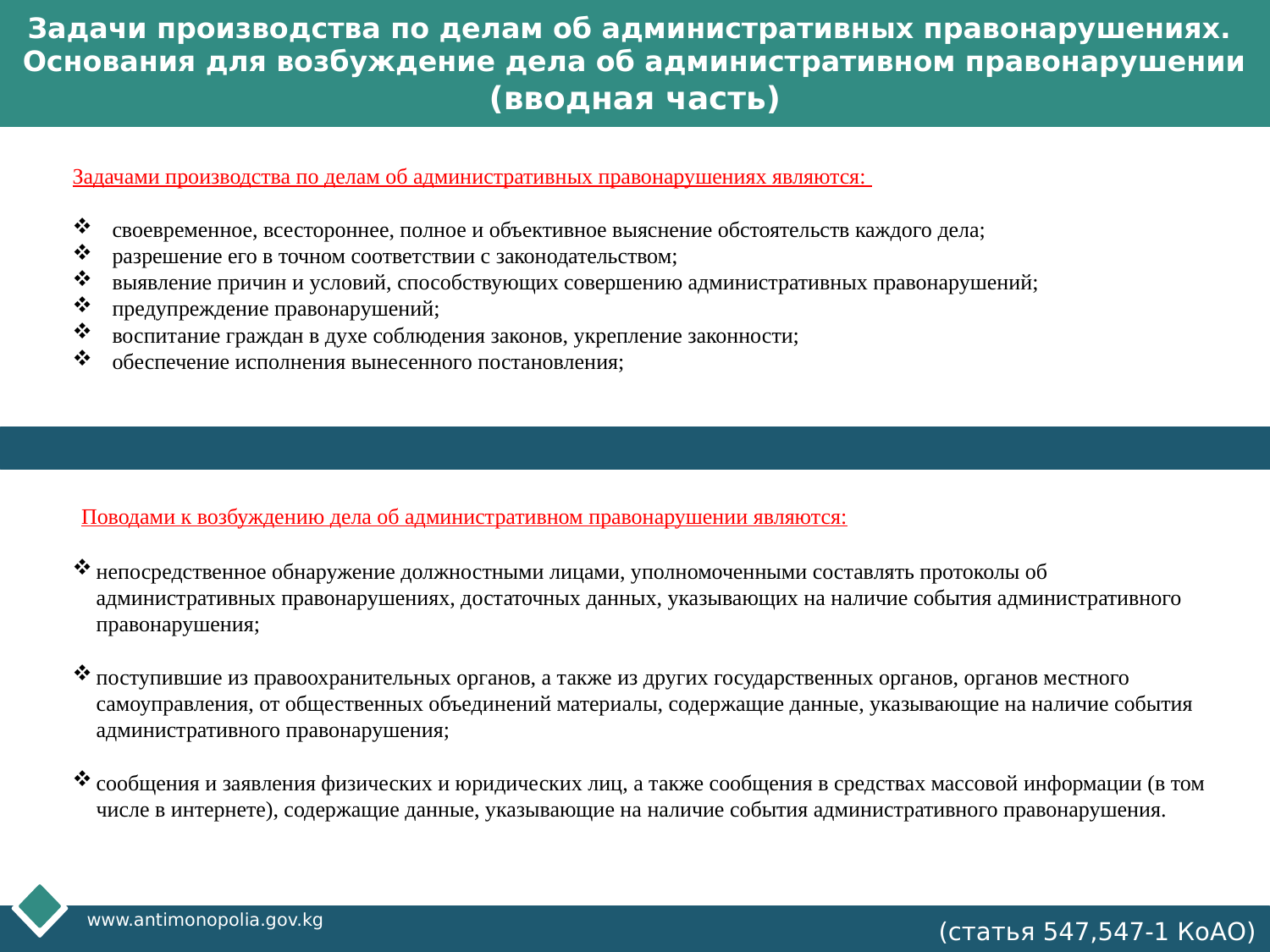

Задачи производства по делам об административных правонарушениях.
Основания для возбуждение дела об административном правонарушении
(вводная часть)

Задачами производства по делам об административных правонарушениях являются:

своевременное, всестороннее, полное и объективное выяснение обстоятельств каждого дела;
разрешение его в точном соответствии с законодательством;
выявление причин и условий, способствующих совершению административных правонарушений;
предупреждение правонарушений;
воспитание граждан в духе соблюдения законов, укрепление законности;
обеспечение исполнения вынесенного постановления;

 Поводами к возбуждению дела об административном правонарушении являются:

непосредственное обнаружение должностными лицами, уполномоченными составлять протоколы об административных правонарушениях, достаточных данных, указывающих на наличие события административного правонарушения;

поступившие из правоохранительных органов, а также из других государственных органов, органов местного самоуправления, от общественных объединений материалы, содержащие данные, указывающие на наличие события административного правонарушения;

сообщения и заявления физических и юридических лиц, а также сообщения в средствах массовой информации (в том числе в интернете), содержащие данные, указывающие на наличие события административного правонарушения.

www.antimonopolia.gov.kg
(статья 547,547-1 КоАО)
Company Logo
http://ppt.prtxt.ru